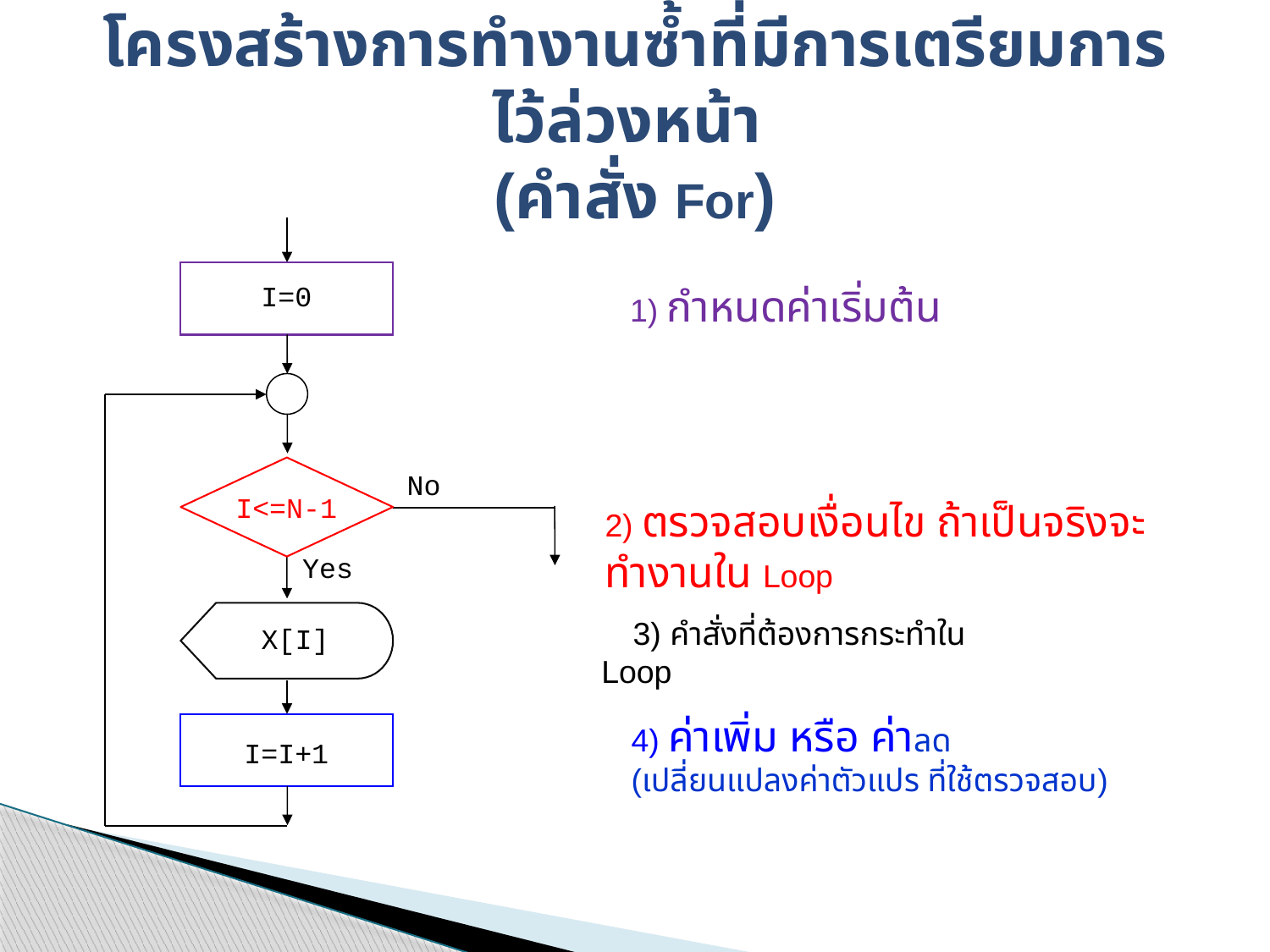

# โครงสร้างการทำงานซ้ำที่มีการเตรียมการไว้ล่วงหน้า (คำสั่ง For)

I=0

I<=N-1
No
Yes

X[I]

I=I+1
1) กำหนดค่าเริ่มต้น
2) ตรวจสอบเงื่อนไข ถ้าเป็นจริงจะทำงานใน Loop
3) คำสั่งที่ต้องการกระทำใน Loop
4) ค่าเพิ่ม หรือ ค่าลด
(เปลี่ยนแปลงค่าตัวแปร ที่ใช้ตรวจสอบ)